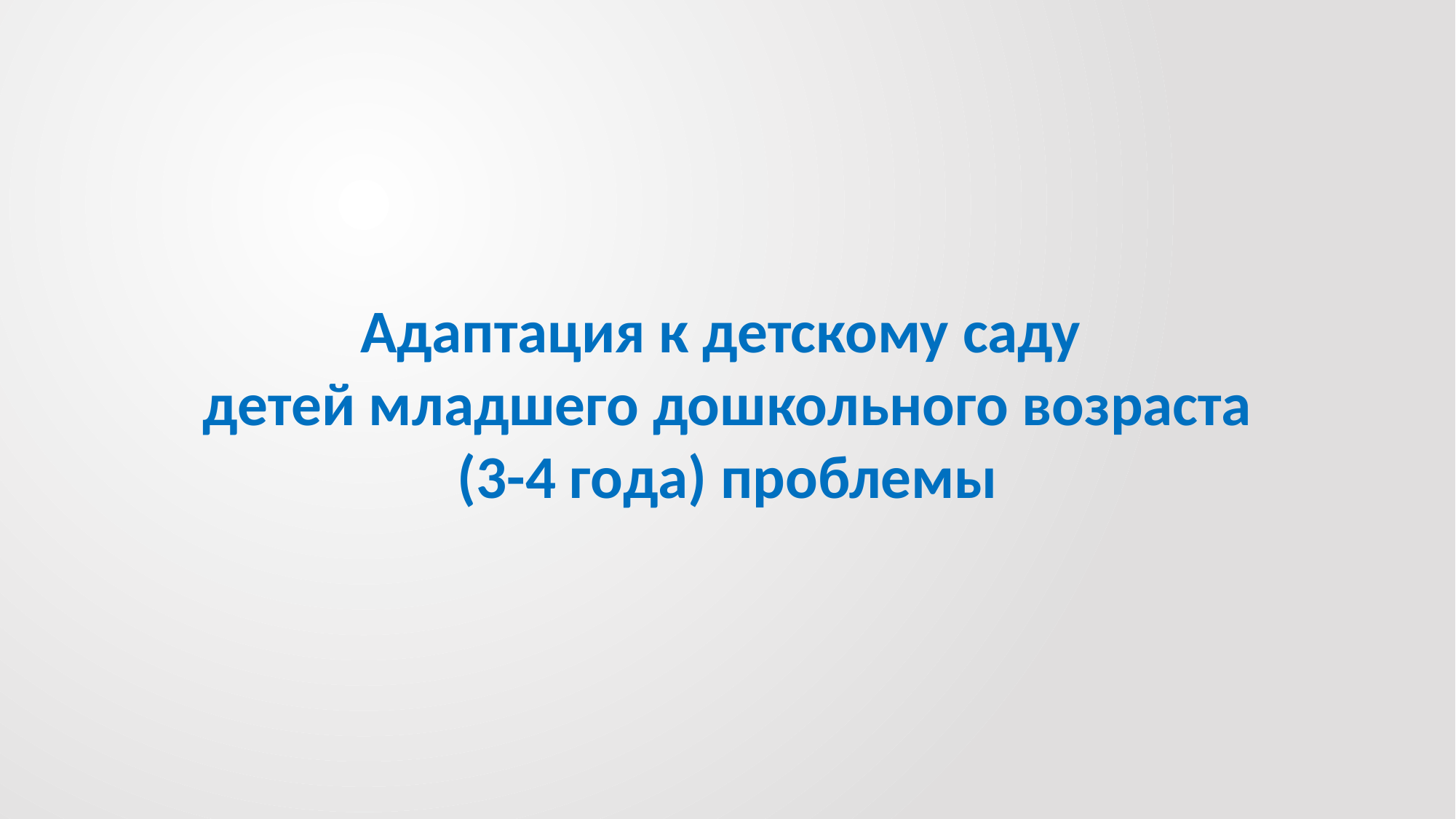

Адаптация к детскому саду
детей младшего дошкольного возраста
(3-4 года) проблемы